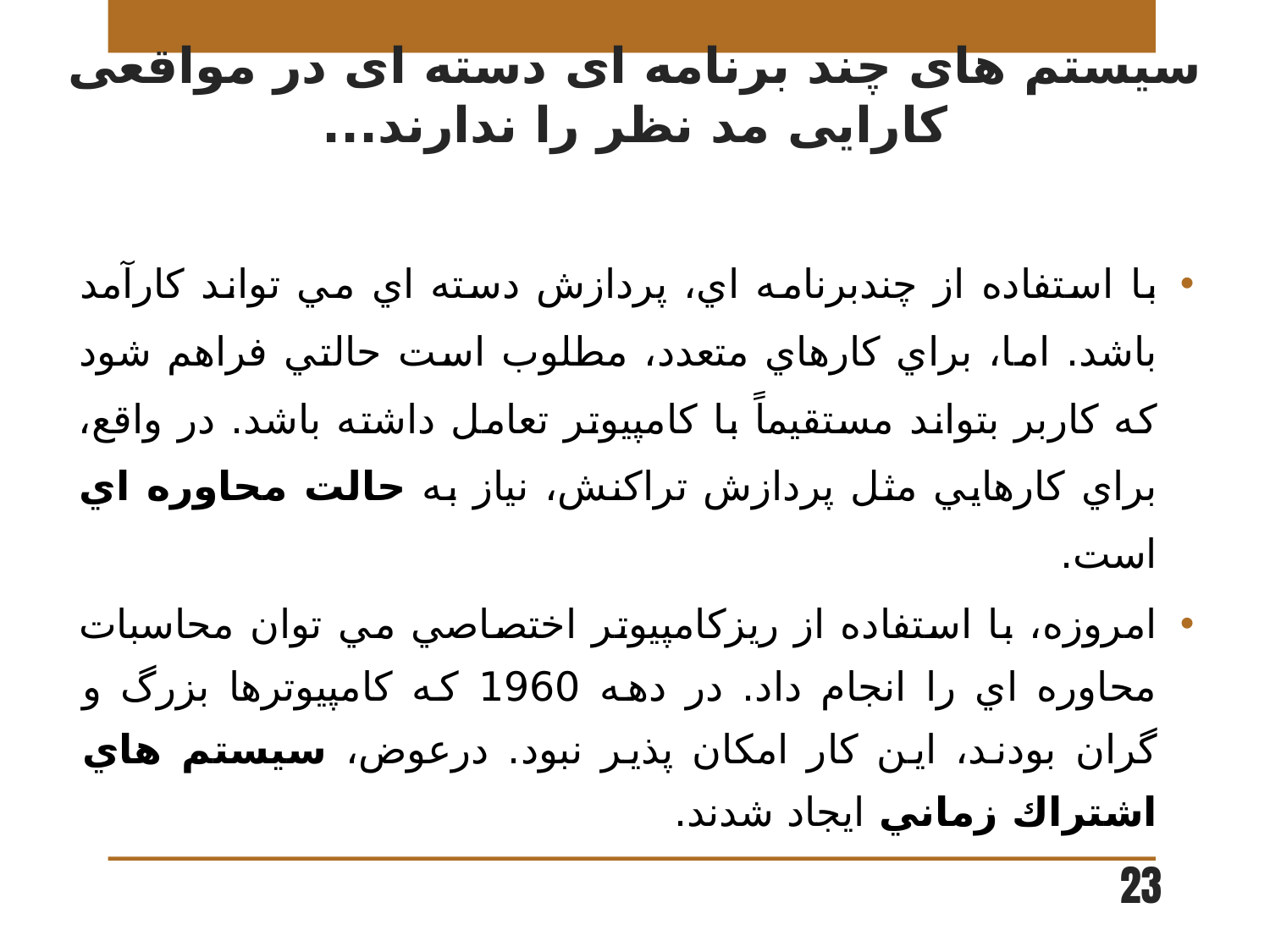

# سیستم های چند برنامه ای دسته ای در مواقعی کارایی مد نظر را ندارند...
با استفاده از چندبرنامه اي، پردازش دسته اي مي تواند كارآمد باشد. اما، براي كارهاي متعدد، مطلوب است حالتي فراهم شود كه كاربر بتواند مستقيماً با كامپيوتر تعامل داشته باشد. در واقع، براي كارهايي مثل پردازش تراكنش، نياز به حالت محاوره اي است.
امروزه، با استفاده از ريزكامپيوتر اختصاصي مي توان محاسبات محاوره اي را انجام داد. در دهه 1960 كه كامپيوترها بزرگ و گران بودند، اين كار امكان پذير نبود. درعوض، سيستم هاي اشتراك زماني ايجاد شدند.

23